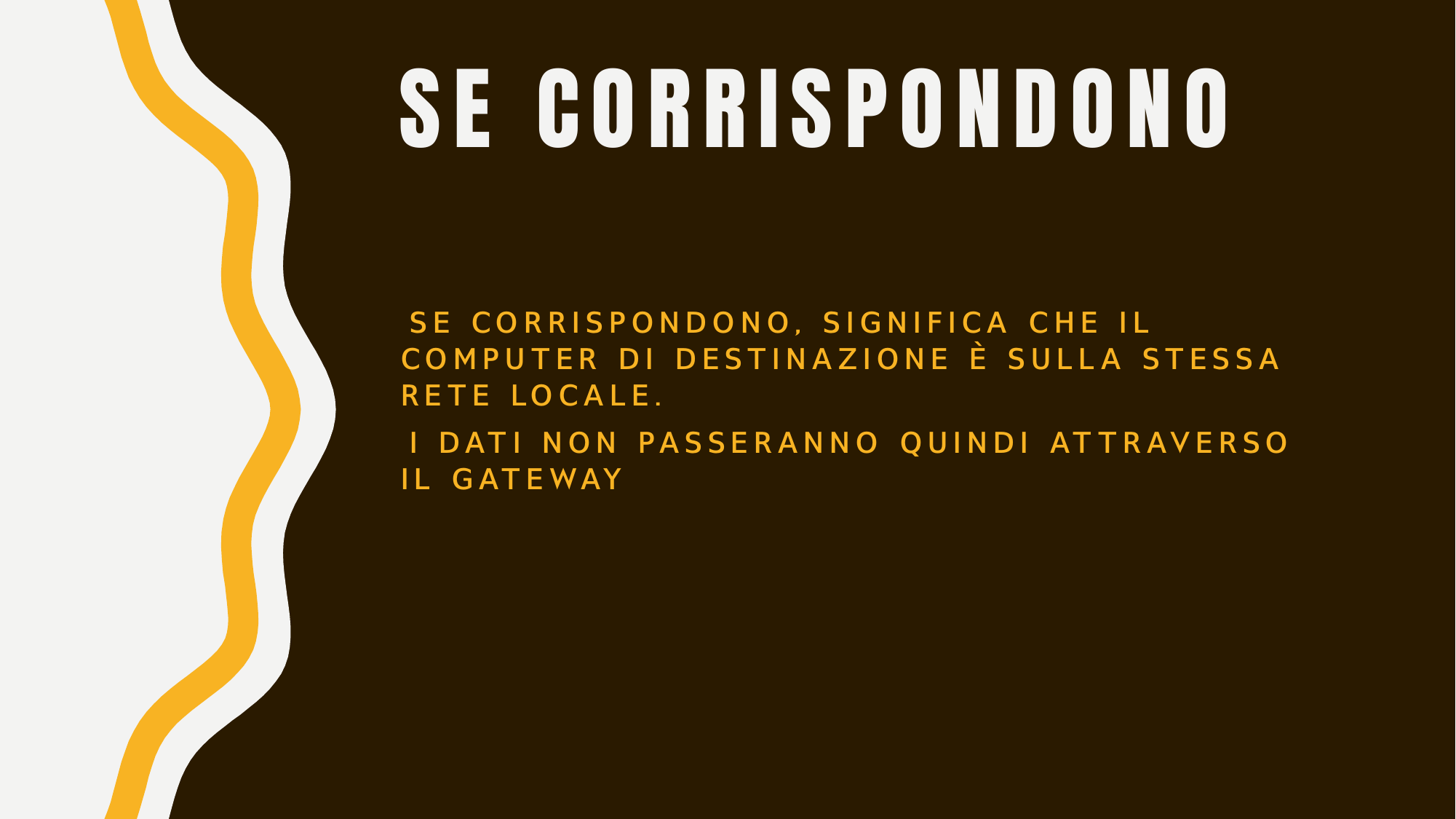

# SE CORRISPONDONO
    se corrispondono, significa che il computer di destinazione è sulla stessa rete locale.
    I dati non passeranno quindi attraverso il gateway